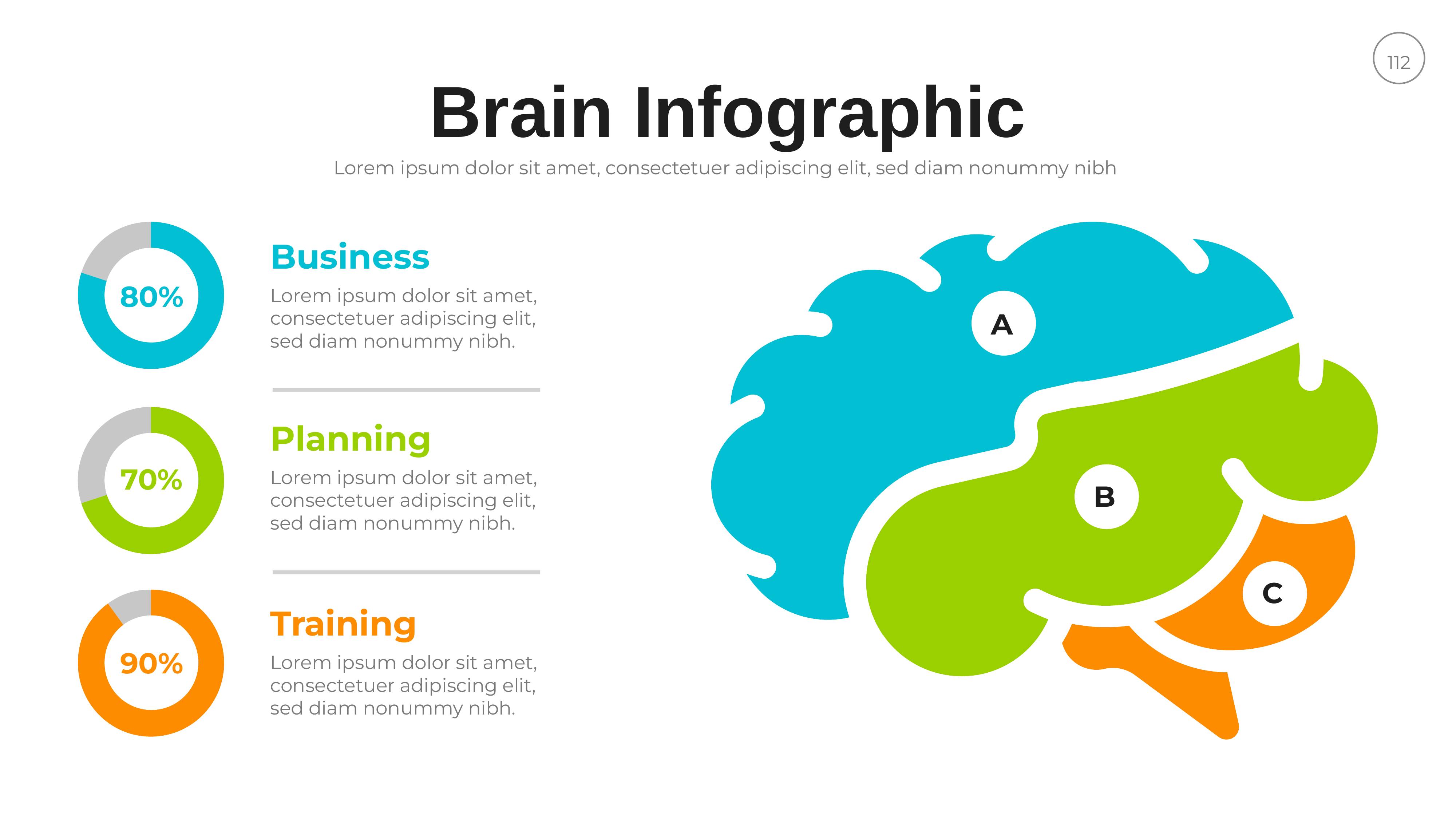

Brain Infographic
Lorem ipsum dolor sit amet, consectetuer adipiscing elit, sed diam nonummy nibh

Business

80%
Lorem ipsum dolor sit amet, consectetuer adipiscing elit, sed diam nonummy nibh.

A

Planning

70%
Lorem ipsum dolor sit amet, consectetuer adipiscing elit, sed diam nonummy nibh.

B

C

Training

90%
Lorem ipsum dolor sit amet, consectetuer adipiscing elit, sed diam nonummy nibh.